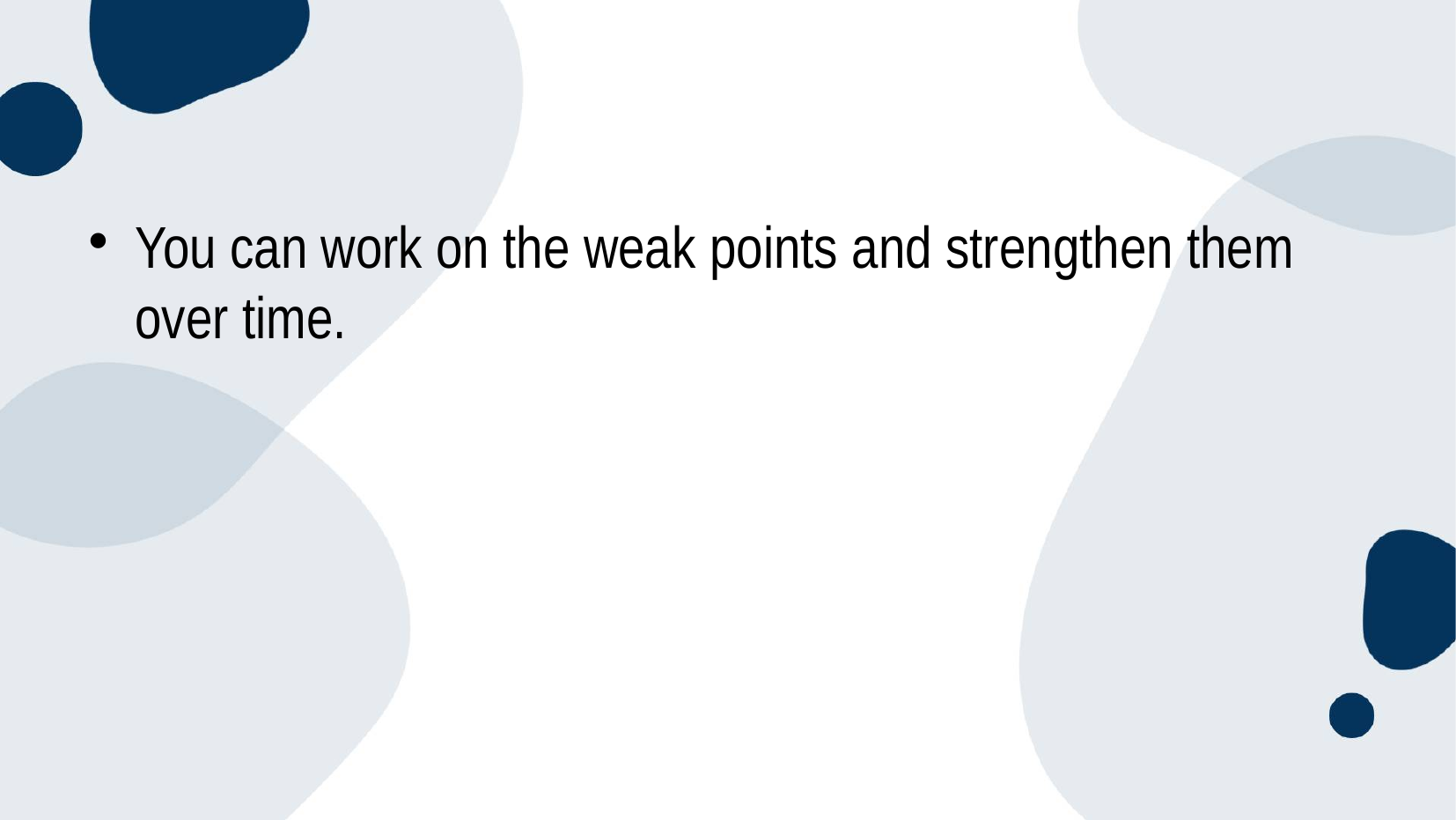

#
You can work on the weak points and strengthen them over time.